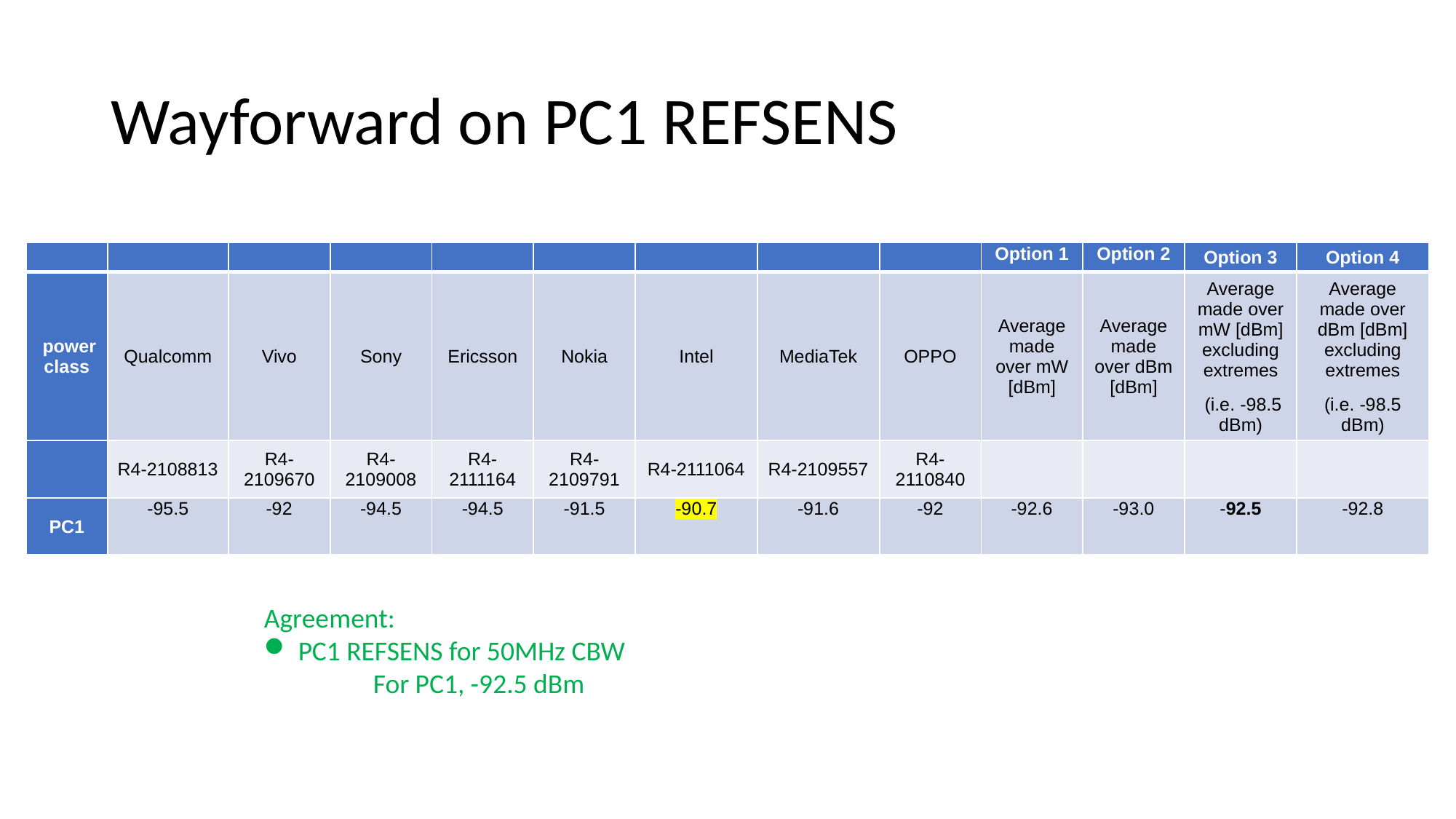

# Wayforward on PC1 REFSENS
|  |  |  |  |  |  |  |  |  | Option 1 | Option 2 | Option 3 | Option 4 |
| --- | --- | --- | --- | --- | --- | --- | --- | --- | --- | --- | --- | --- |
| power class | Qualcomm | Vivo | Sony | Ericsson | Nokia | Intel | MediaTek | OPPO | Average made over mW [dBm] | Average made over dBm [dBm] | Average made over mW [dBm] excluding extremes (i.e. -98.5 dBm) | Average made over dBm [dBm] excluding extremes (i.e. -98.5 dBm) |
|  | R4-2108813 | R4-2109670 | R4-2109008 | R4-2111164 | R4-2109791 | R4-2111064 | R4-2109557 | R4-2110840 |  |  |  |  |
| PC1 | -95.5 | -92 | -94.5 | -94.5 | -91.5 | -90.7 | -91.6 | -92 | -92.6 | -93.0 | -92.5 | -92.8 |
Agreement:
PC1 REFSENS for 50MHz CBW
For PC1, -92.5 dBm